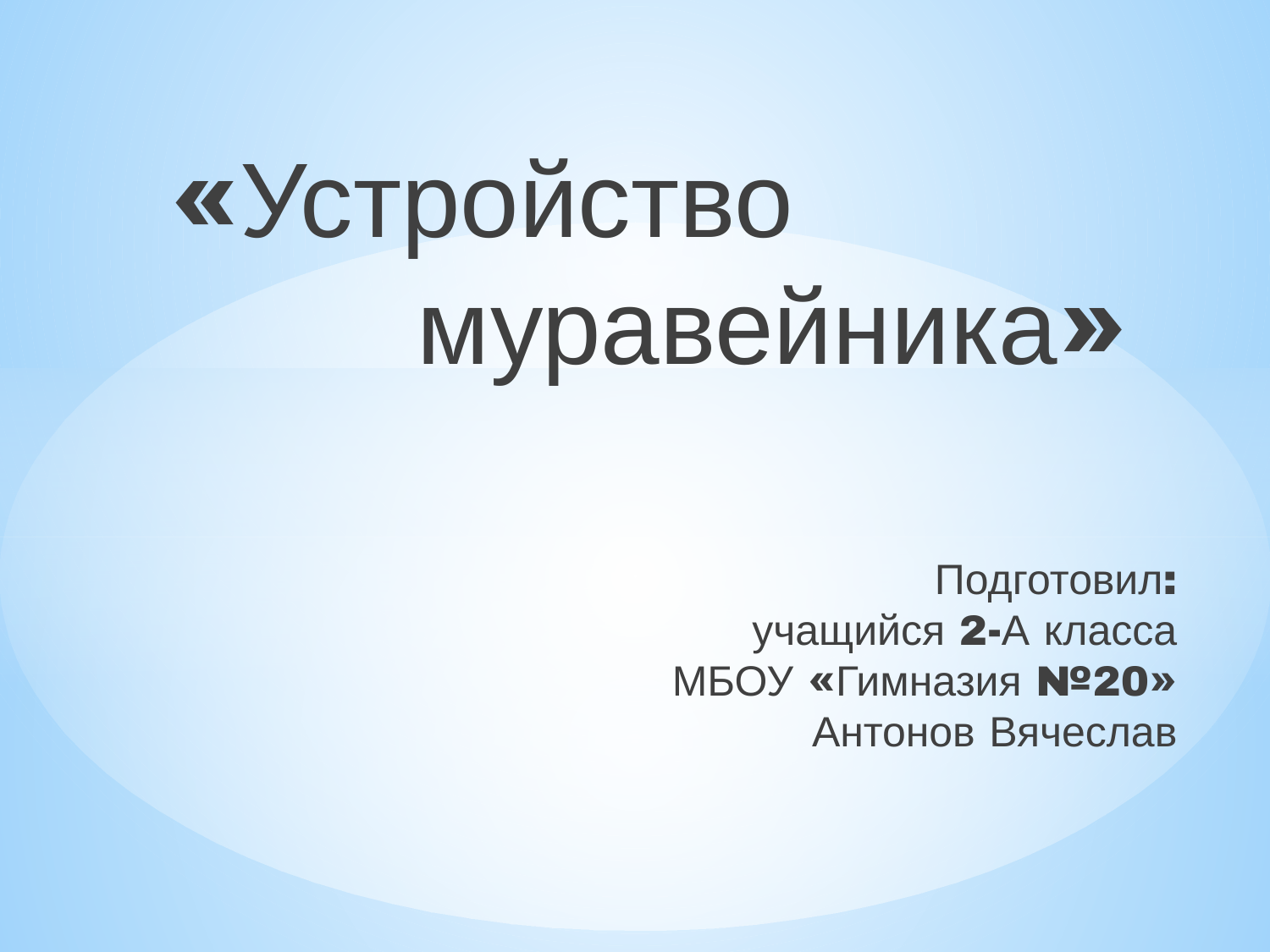

«Устройство
       муравейника»
Подготовил:
учащийся 2-А класса
МБОУ «Гимназия №20»
Антонов Вячеслав